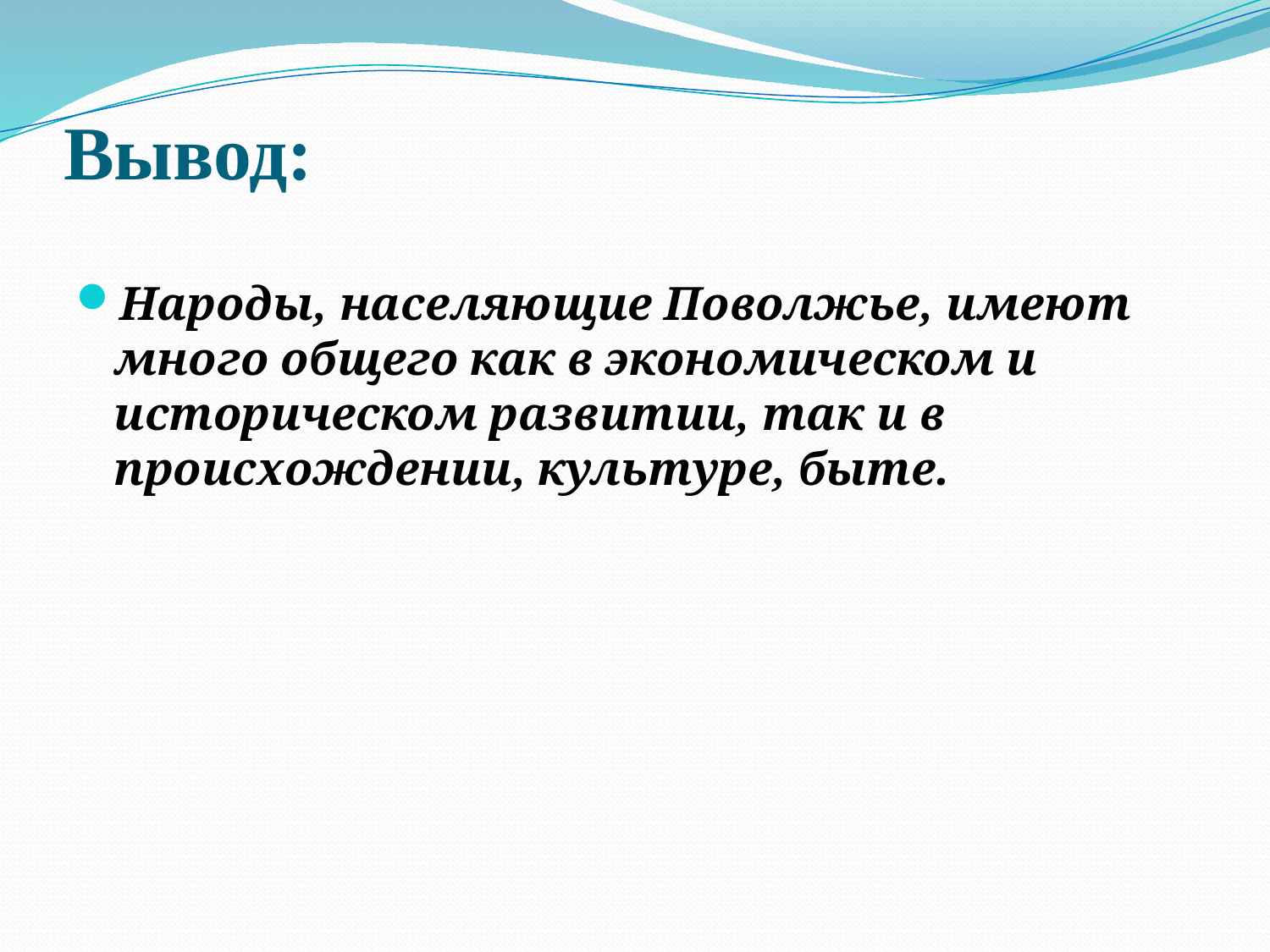

# Вывод:
Народы, населяющие Поволжье, имеют много общего как в экономическом и историческом развитии, так и в происхождении, культуре, быте.